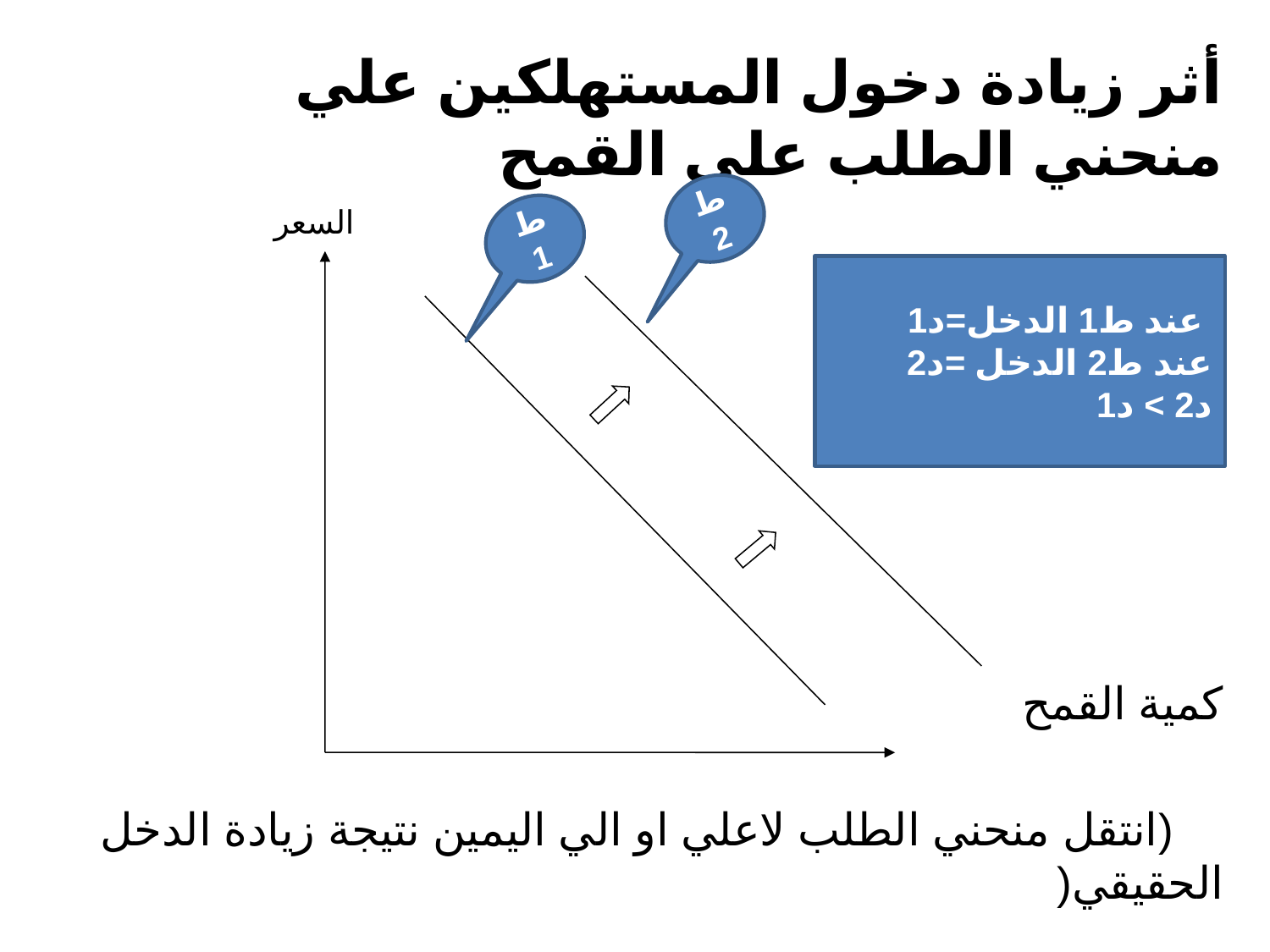

# أثر زيادة دخول المستهلكين علي منحني الطلب علي القمح
 السعر

كمية القمح

    (انتقل منحني الطلب لاعلي او الي اليمين نتيجة زيادة الدخل الحقيقي(

ط2
ط1

 عند ط1 الدخل=د1
عند ط2 الدخل =د2
د2 > د1